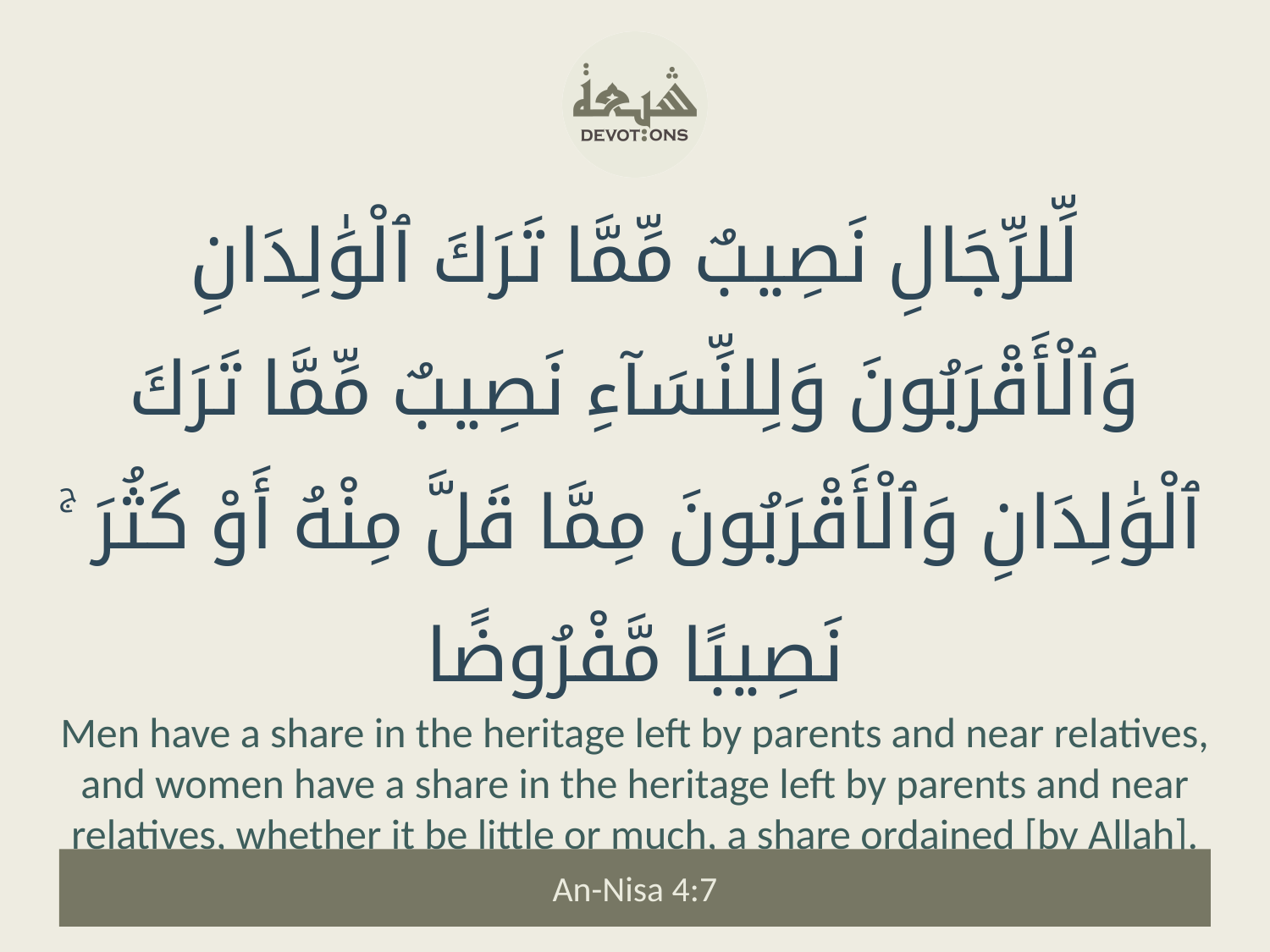

لِّلرِّجَالِ نَصِيبٌ مِّمَّا تَرَكَ ٱلْوَٰلِدَانِ وَٱلْأَقْرَبُونَ وَلِلنِّسَآءِ نَصِيبٌ مِّمَّا تَرَكَ ٱلْوَٰلِدَانِ وَٱلْأَقْرَبُونَ مِمَّا قَلَّ مِنْهُ أَوْ كَثُرَ ۚ نَصِيبًا مَّفْرُوضًا
Men have a share in the heritage left by parents and near relatives, and women have a share in the heritage left by parents and near relatives, whether it be little or much, a share ordained [by Allah].
An-Nisa 4:7